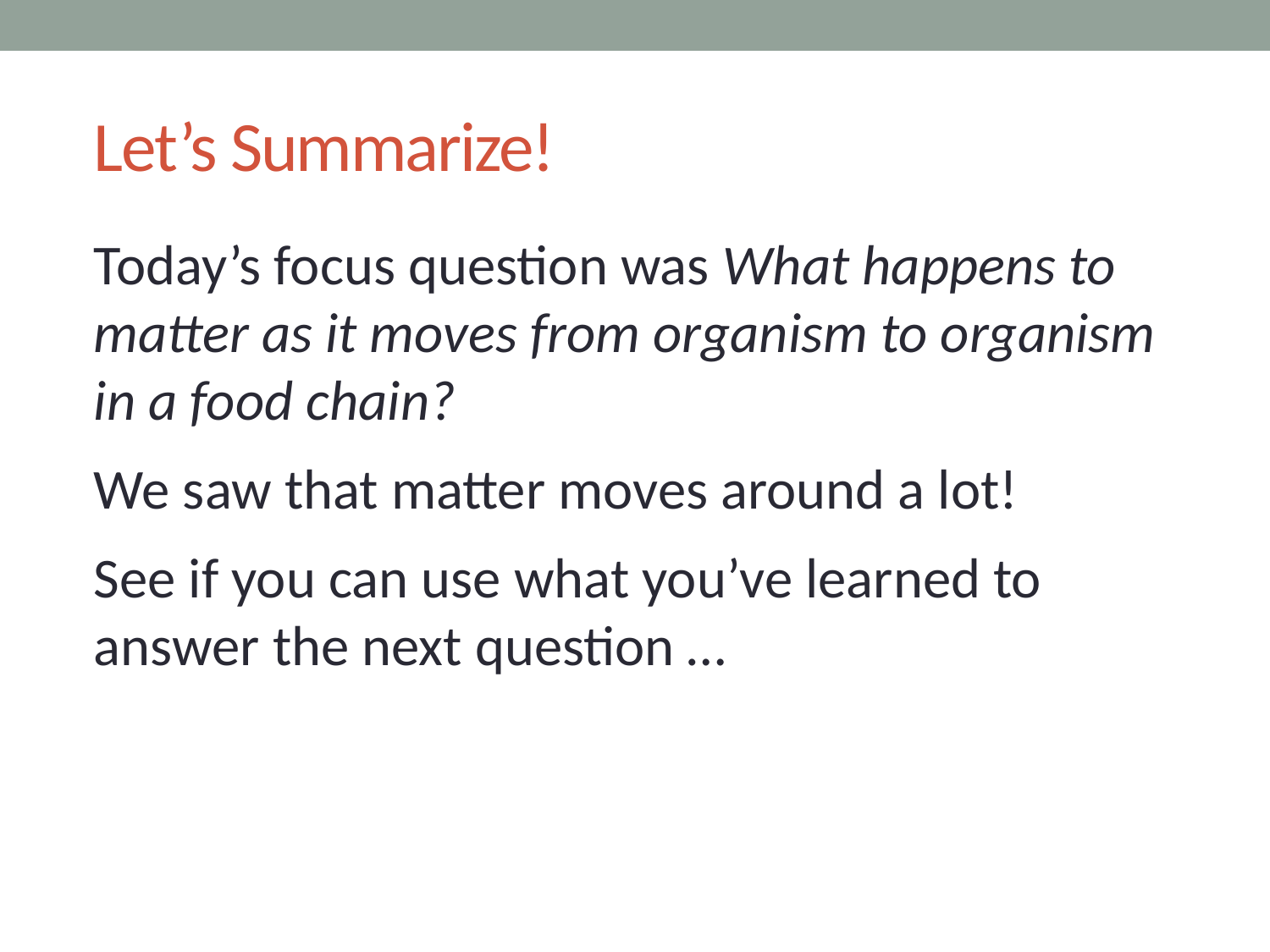

# Let’s Summarize!
Today’s focus question was What happens to matter as it moves from organism to organism in a food chain?
We saw that matter moves around a lot!
See if you can use what you’ve learned to answer the next question …